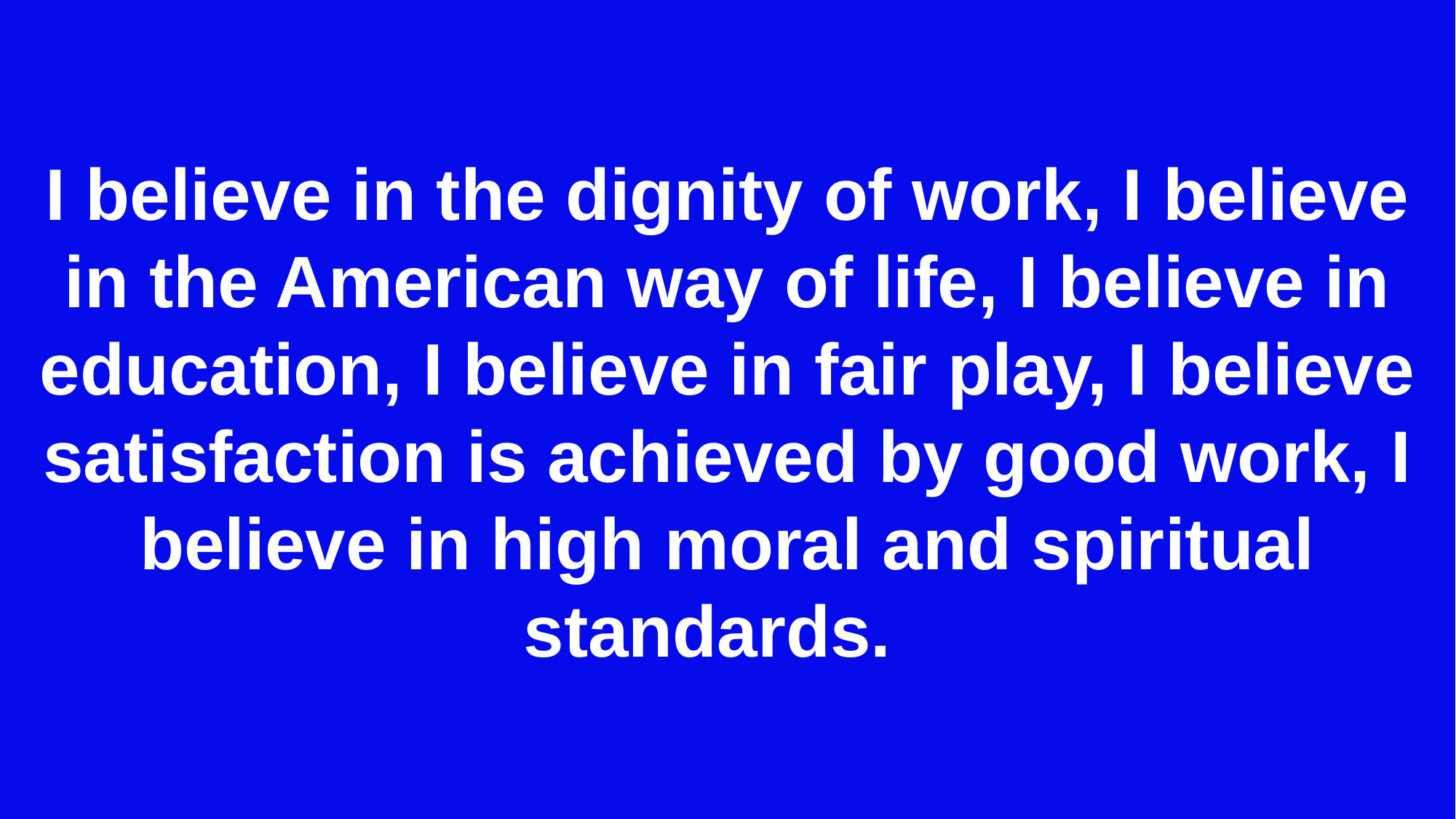

I believe in the dignity of work, I believe in the American way of life, I believe in education, I believe in fair play, I believe satisfaction is achieved by good work, I believe in high moral and spiritual standards.